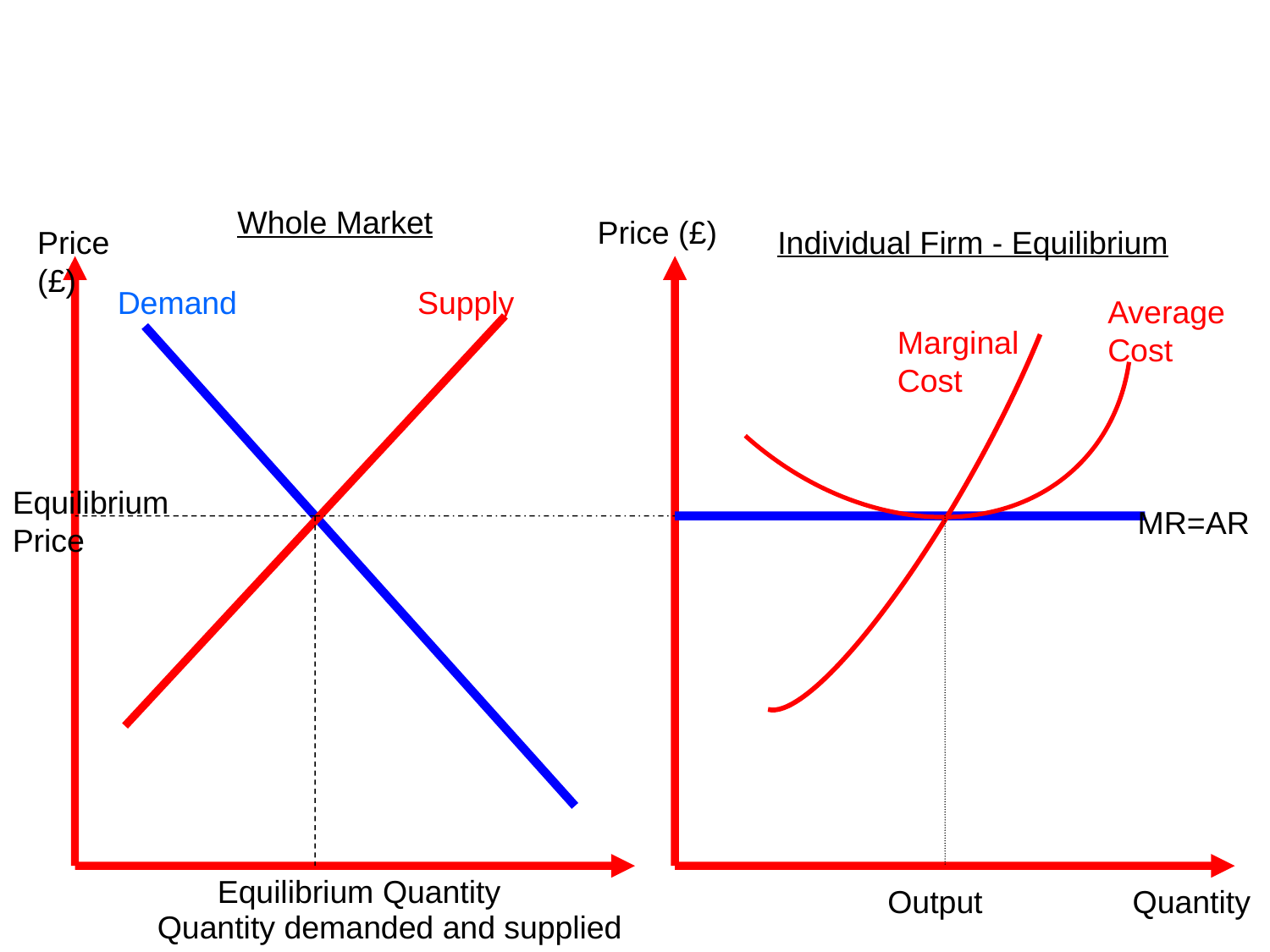

Whole Market
Price (£)
Price (£)
Individual Firm - Equilibrium

Demand
Supply
Average Cost

Marginal Cost

Equilibrium Price

MR=AR

Equilibrium Quantity

Output
Quantity
Quantity demanded and supplied